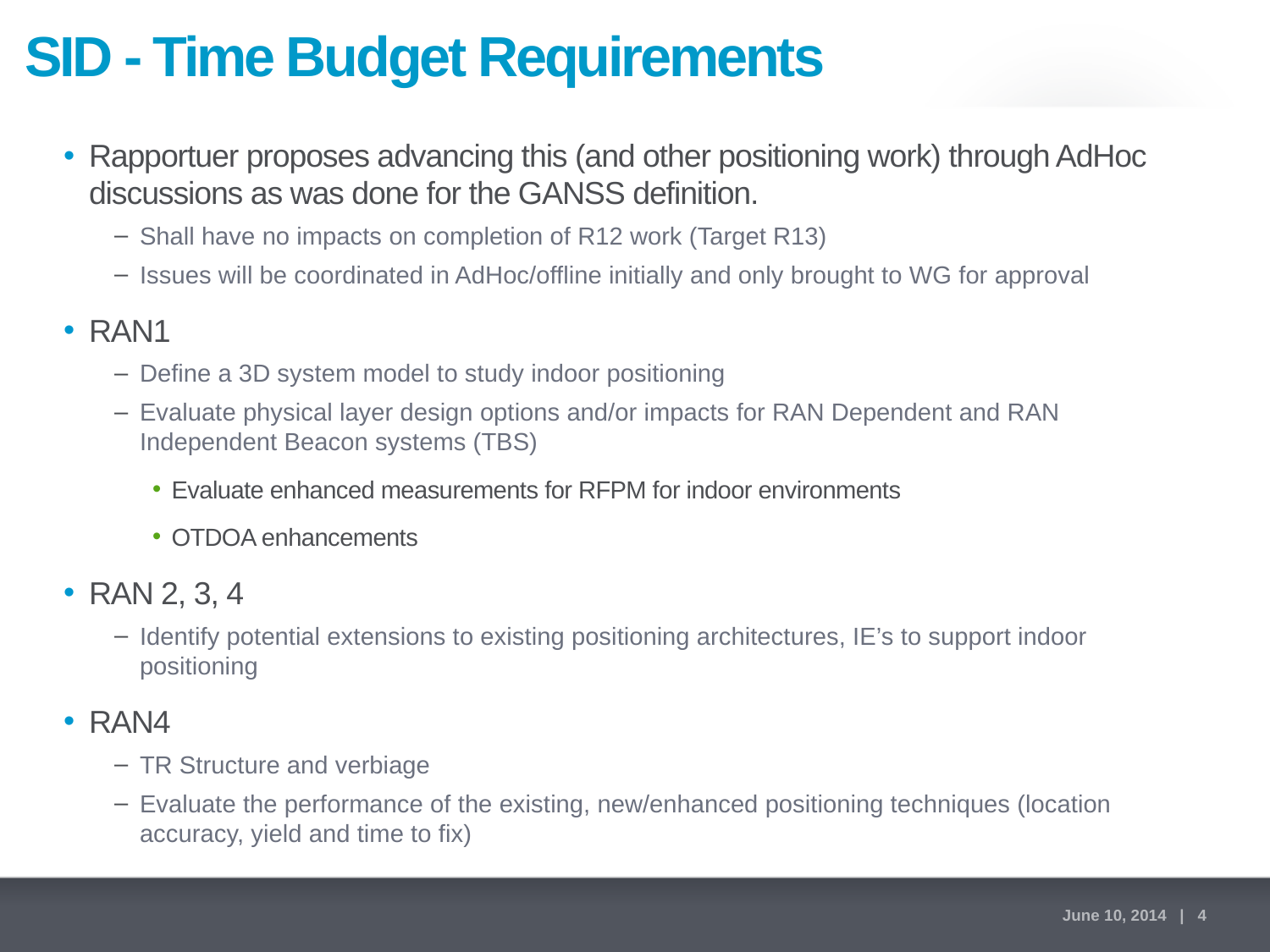

# SID - Time Budget Requirements
Rapportuer proposes advancing this (and other positioning work) through AdHoc discussions as was done for the GANSS definition.
Shall have no impacts on completion of R12 work (Target R13)
Issues will be coordinated in AdHoc/offline initially and only brought to WG for approval
RAN1
Define a 3D system model to study indoor positioning
Evaluate physical layer design options and/or impacts for RAN Dependent and RAN Independent Beacon systems (TBS)
Evaluate enhanced measurements for RFPM for indoor environments
OTDOA enhancements
RAN 2, 3, 4
Identify potential extensions to existing positioning architectures, IE’s to support indoor positioning
RAN4
TR Structure and verbiage
Evaluate the performance of the existing, new/enhanced positioning techniques (location accuracy, yield and time to fix)
June 10, 2014   |   4